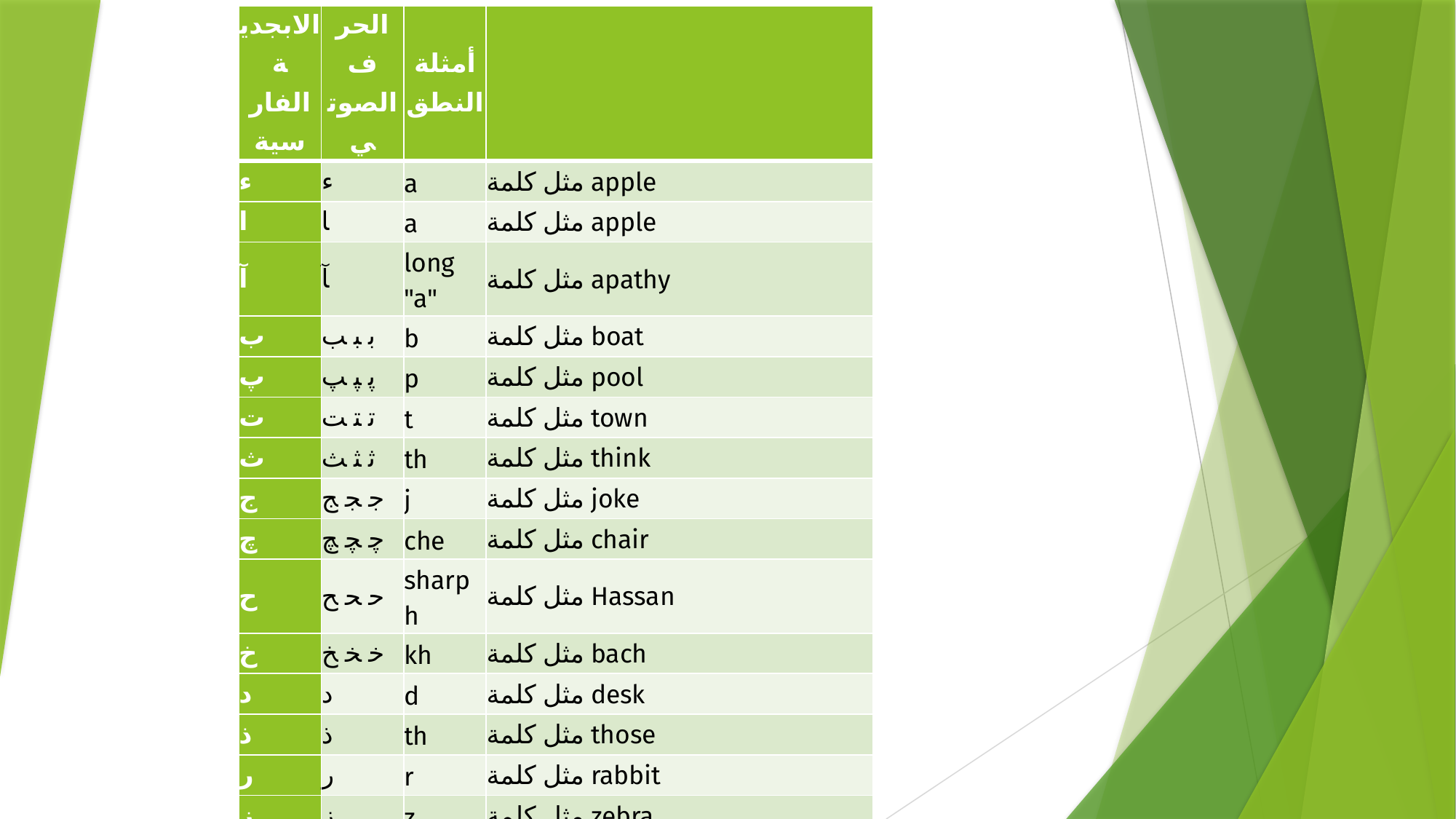

| الابجدية الفارسية | الحرف الصوتي | أمثلة النطق |  |
| --- | --- | --- | --- |
| ء | ء | a | مثل كلمة apple |
| ا | ‍ا | a | مثل كلمة apple |
| آ | ‍آ | long "a" | مثل كلمة apathy |
| ب | ب‍ ‍ب‍ ‍ب | b | مثل كلمة boat |
| پ | پ‍ ‍پ‍ ‍پ | p | مثل كلمة pool |
| ت | ت‍ ‍ت‍ ‍ت | t | مثل كلمة town |
| ث | ث‍ ‍ث‍ ‍ث | th | مثل كلمة think |
| ج | ج‍ ‍ج‍ ‍ج | j | مثل كلمة joke |
| چ | چ‍ ‍چ‍ ‍چ | che | مثل كلمة chair |
| ح | ح‍ ‍ح‍ ‍ح | sharp h | مثل كلمة Hassan |
| خ | خ‍ ‍خ‍ ‍خ | kh | مثل كلمة bach |
| د | د | d | مثل كلمة desk |
| ذ | ذ | th | مثل كلمة those |
| ر | ر | r | مثل كلمة rabbit |
| ز | ز | z | مثل كلمة zebra |
| ژ | ژ | je | مثل كلمة pleasure |